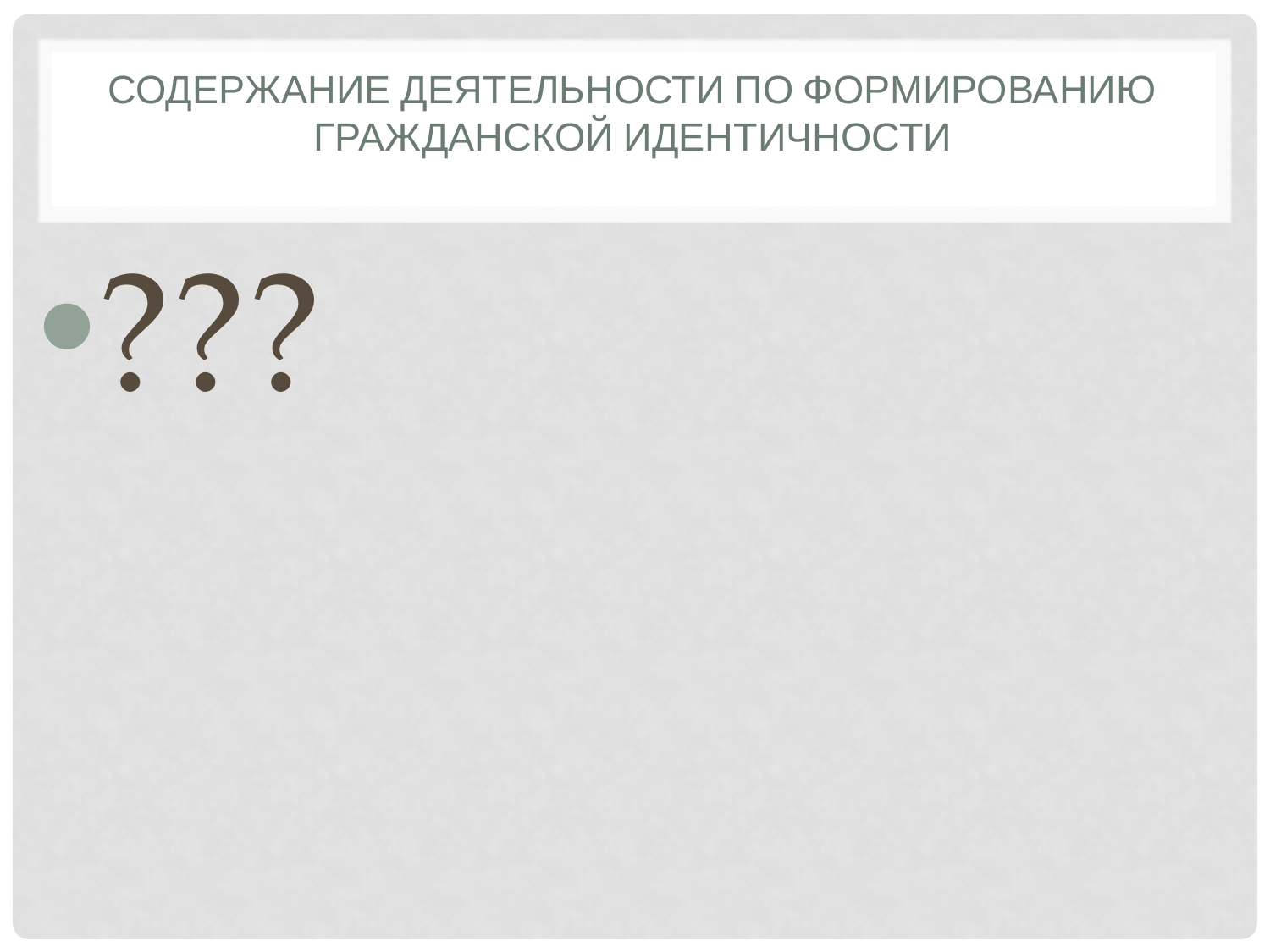

# Содержание деятельности по формированию гражданской идентичности
???